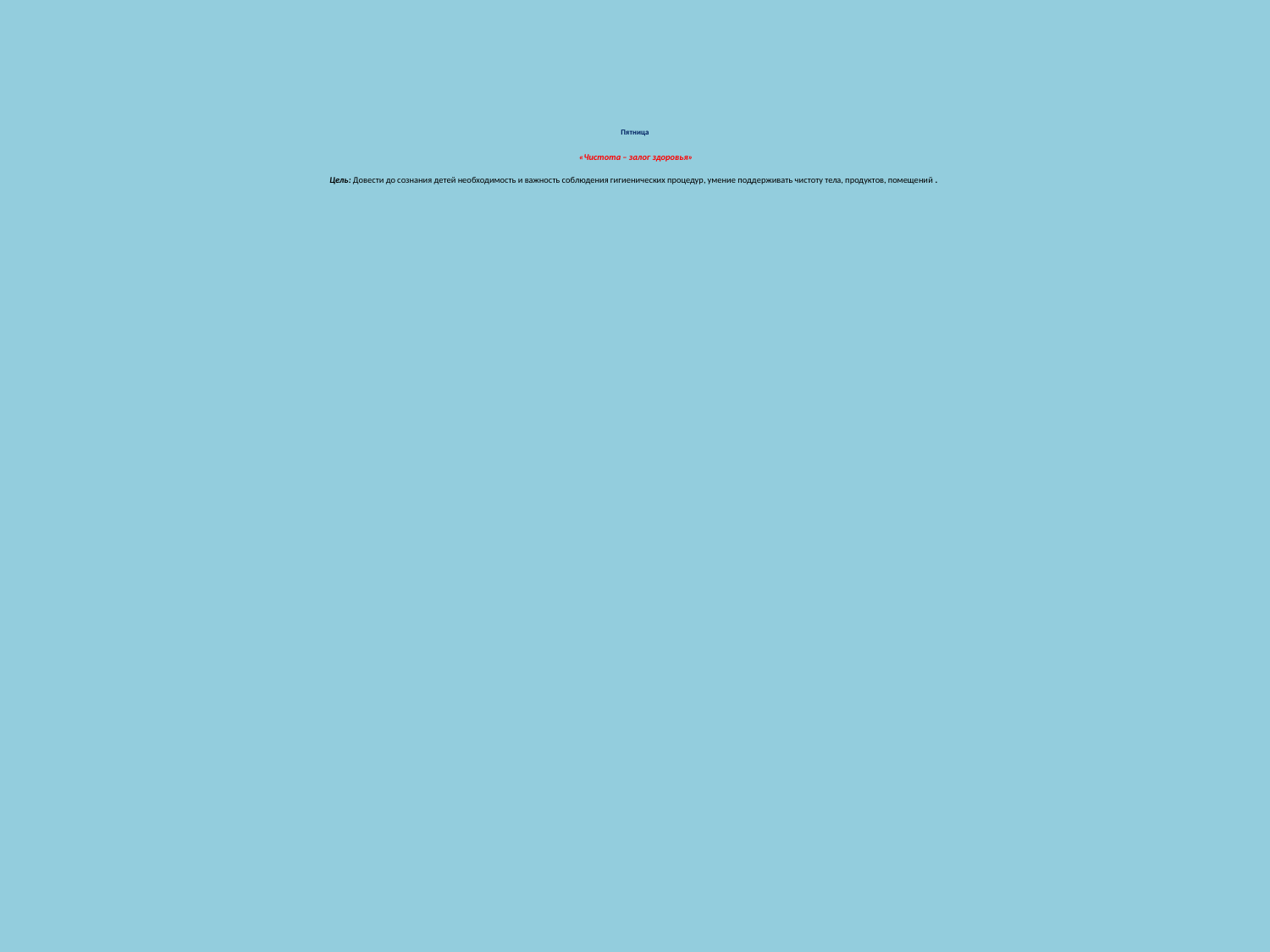

# Пятница «Чистота – залог здоровья» Цель: Довести до сознания детей необходимость и важность соблюдения гигиенических процедур, умение поддерживать чистоту тела, продуктов, помещений.